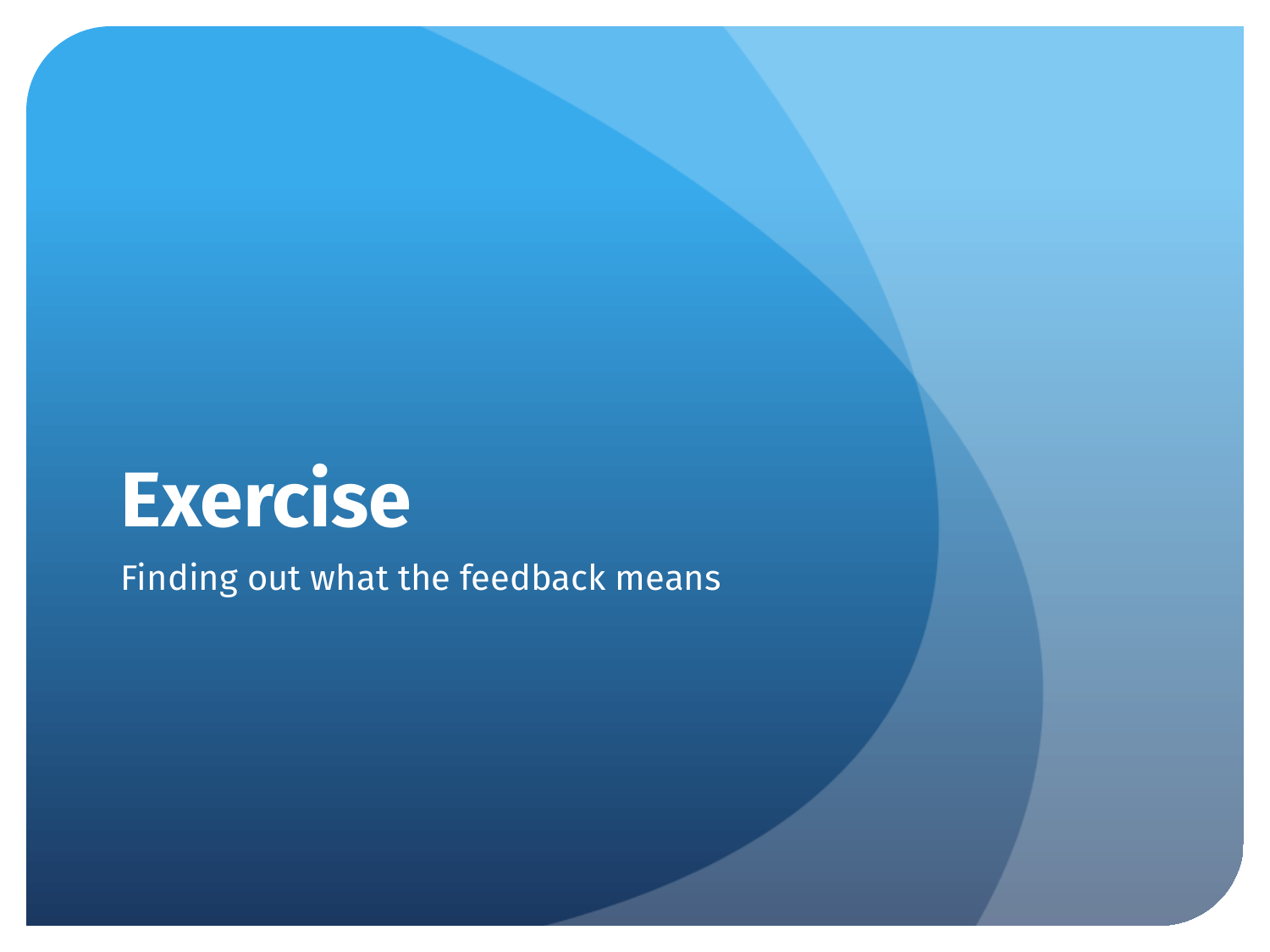

# Exercise
Finding out what the feedback means